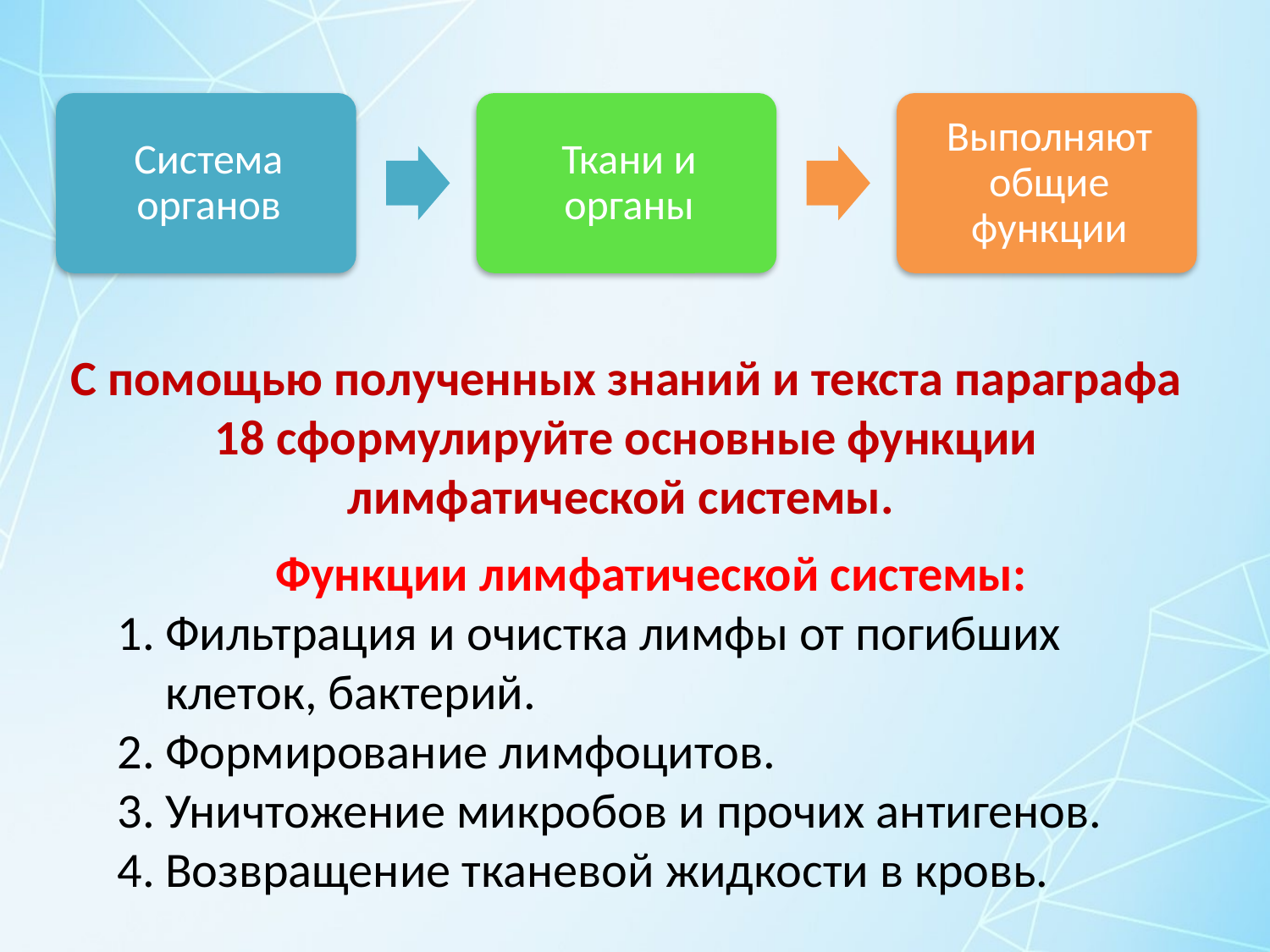

Система органов

Ткани и органы

Выполняют общие функции
# С помощью полученных знаний и текста параграфа 18 сформулируйте основные функции лимфатической системы.
Функции лимфатической системы:
Фильтрация и очистка лимфы от погибших клеток, бактерий.
Формирование лимфоцитов.
Уничтожение микробов и прочих антигенов.
Возвращение тканевой жидкости в кровь.